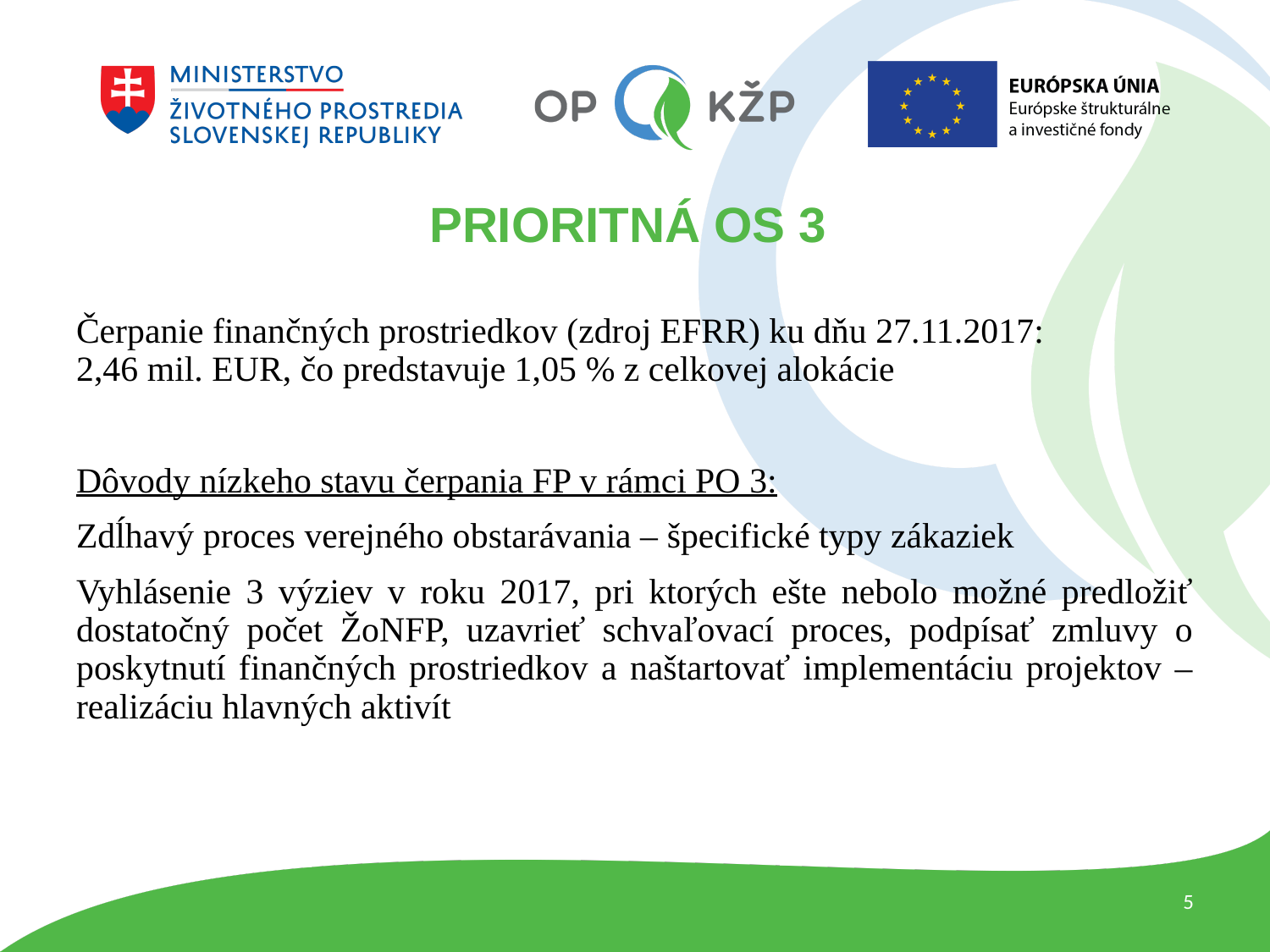

# PRIORITNÁ OS 3
Čerpanie finančných prostriedkov (zdroj EFRR) ku dňu 27.11.2017:             2,46 mil. EUR, čo predstavuje 1,05 % z celkovej alokácie

Dôvody nízkeho stavu čerpania FP v rámci PO 3:
Zdĺhavý proces verejného obstarávania – špecifické typy zákaziek
Vyhlásenie 3 výziev v roku 2017, pri ktorých ešte nebolo možné predložiť dostatočný počet ŽoNFP, uzavrieť schvaľovací proces, podpísať zmluvy o poskytnutí finančných prostriedkov a naštartovať implementáciu projektov – realizáciu hlavných aktivít

5